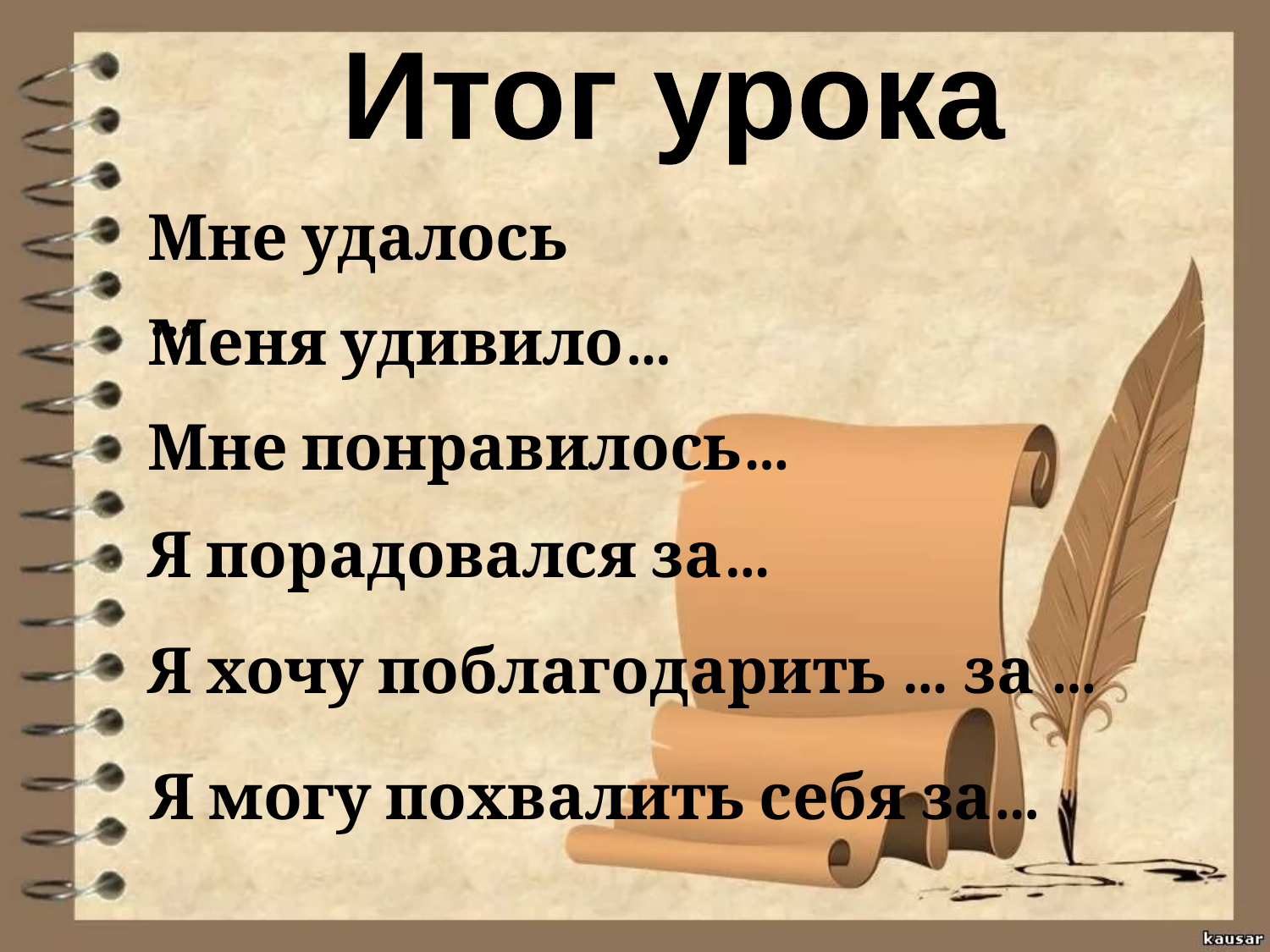

Итог урока
Мне удалось …
Меня удивило…
Мне понравилось…
Я порадовался за…
Я хочу поблагодарить … за …
Я могу похвалить себя за…